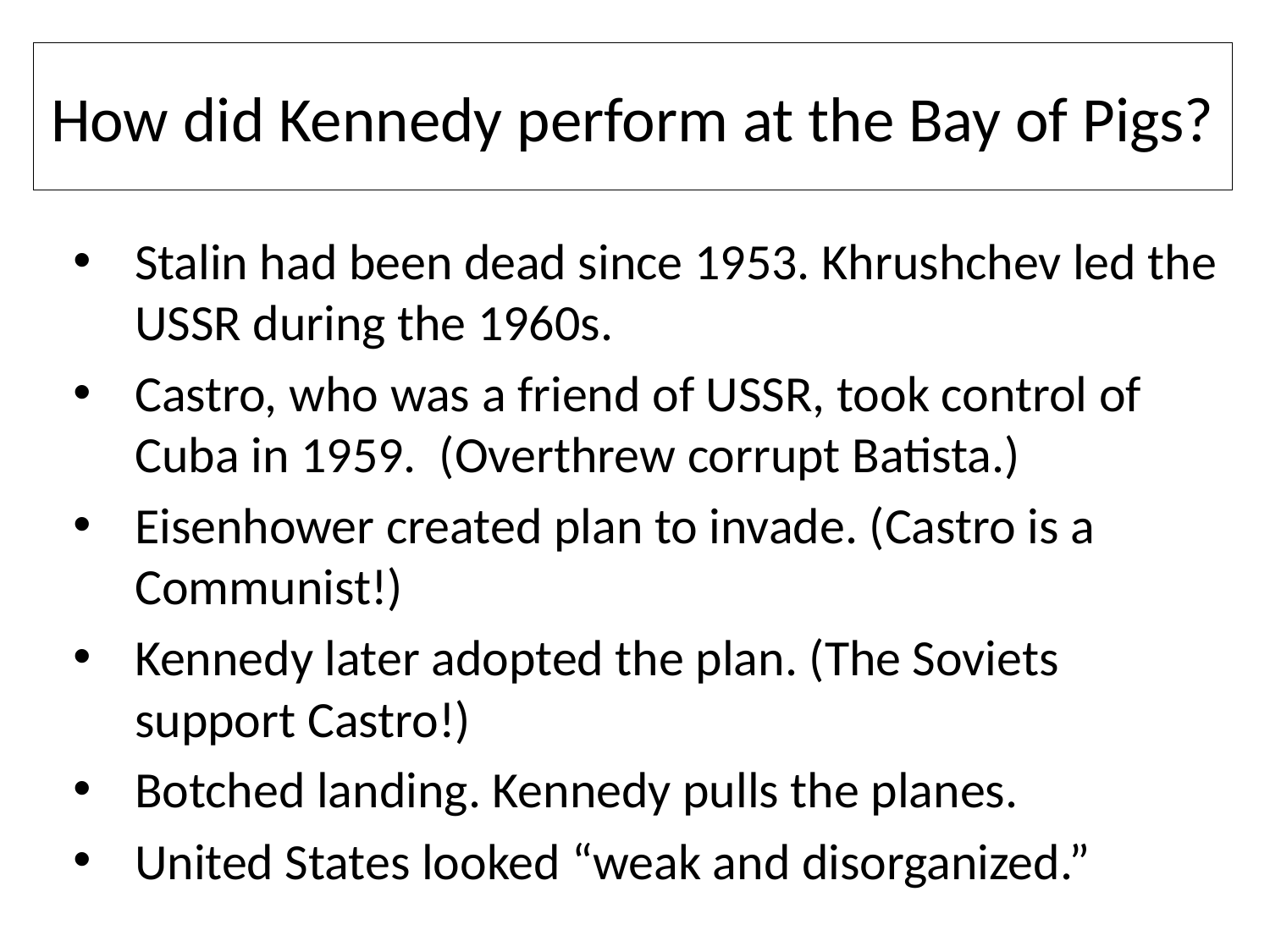

# How did Kennedy perform at the Bay of Pigs?
Stalin had been dead since 1953. Khrushchev led the USSR during the 1960s.
Castro, who was a friend of USSR, took control of Cuba in 1959.  (Overthrew corrupt Batista.)
Eisenhower created plan to invade. (Castro is a Communist!)
Kennedy later adopted the plan. (The Soviets support Castro!)
Botched landing. Kennedy pulls the planes.
United States looked “weak and disorganized.”